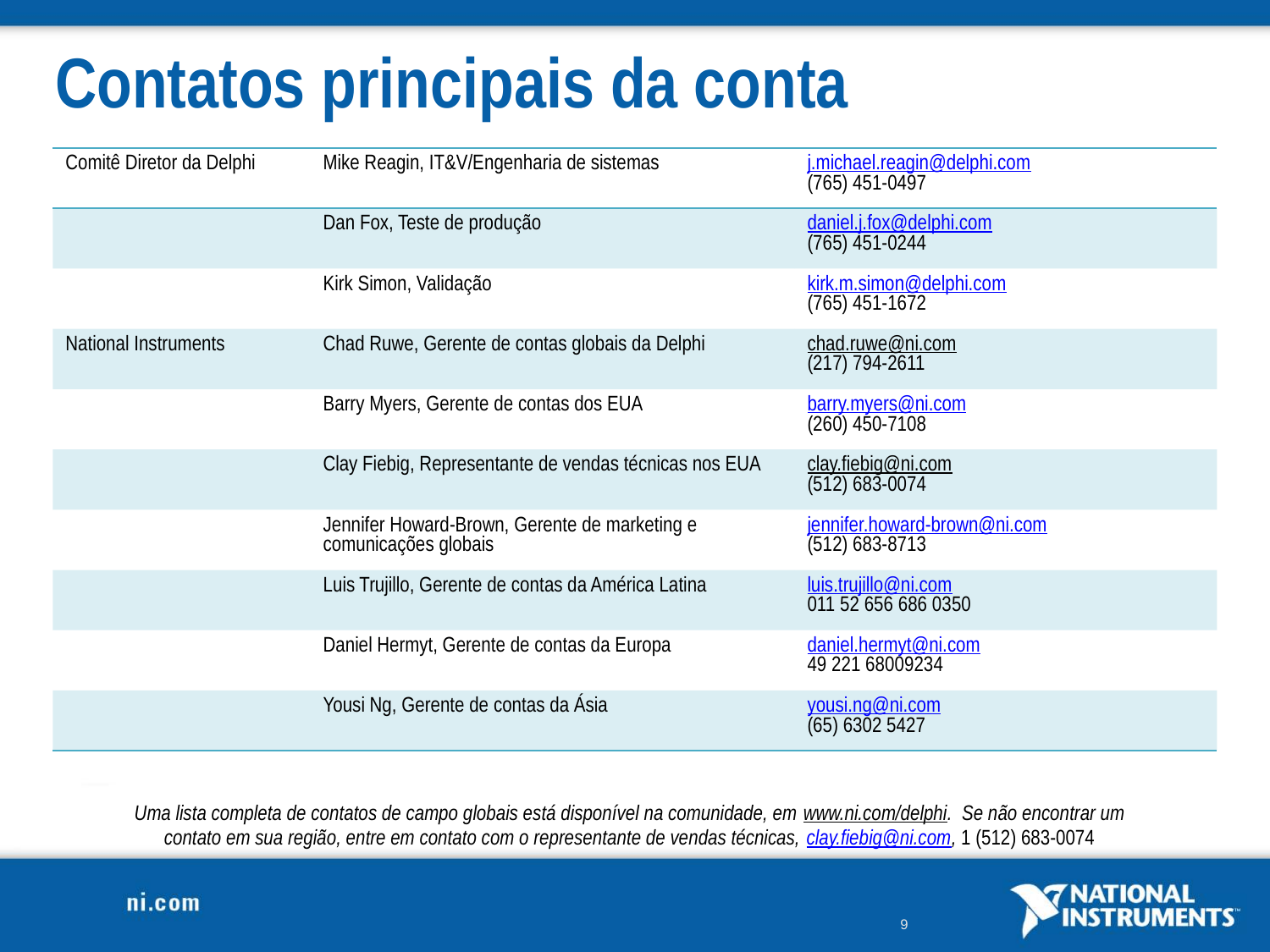

# Contatos principais da conta
| Comitê Diretor da Delphi | Mike Reagin, IT&V/Engenharia de sistemas | j.michael.reagin@delphi.com (765) 451-0497 |
| --- | --- | --- |
|  | Dan Fox, Teste de produção | daniel.j.fox@delphi.com (765) 451-0244 |
|  | Kirk Simon, Validação | kirk.m.simon@delphi.com (765) 451-1672 |
| National Instruments | Chad Ruwe, Gerente de contas globais da Delphi | chad.ruwe@ni.com (217) 794-2611 |
|  | Barry Myers, Gerente de contas dos EUA | barry.myers@ni.com (260) 450-7108 |
|  | Clay Fiebig, Representante de vendas técnicas nos EUA | clay.fiebig@ni.com (512) 683-0074 |
|  | Jennifer Howard-Brown, Gerente de marketing e comunicações globais | jennifer.howard-brown@ni.com (512) 683-8713 |
|  | Luis Trujillo, Gerente de contas da América Latina | luis.trujillo@ni.com 011 52 656 686 0350 |
|  | Daniel Hermyt, Gerente de contas da Europa | daniel.hermyt@ni.com 49 221 68009234 |
|  | Yousi Ng, Gerente de contas da Ásia | yousi.ng@ni.com (65) 6302 5427 |
Uma lista completa de contatos de campo globais está disponível na comunidade, em www.ni.com/delphi.  Se não encontrar um contato em sua região, entre em contato com o representante de vendas técnicas, clay.fiebig@ni.com, 1 (512) 683-0074